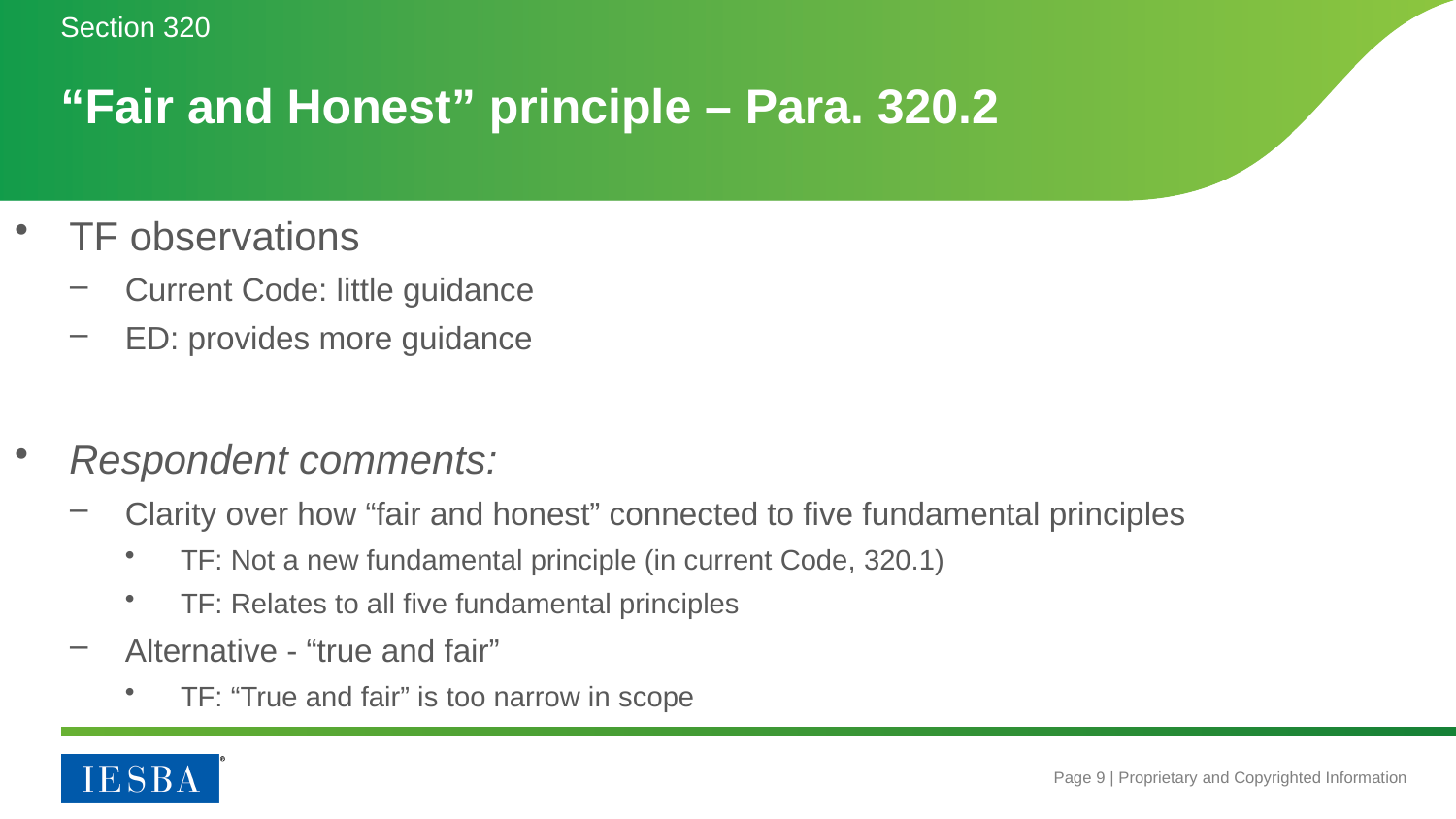

Section 320
# “Fair and Honest” principle – Para. 320.2
TF observations
Current Code: little guidance
ED: provides more guidance

Respondent comments:
Clarity over how “fair and honest” connected to five fundamental principles
TF: Not a new fundamental principle (in current Code, 320.1)
TF: Relates to all five fundamental principles
Alternative - “true and fair”
TF: “True and fair” is too narrow in scope